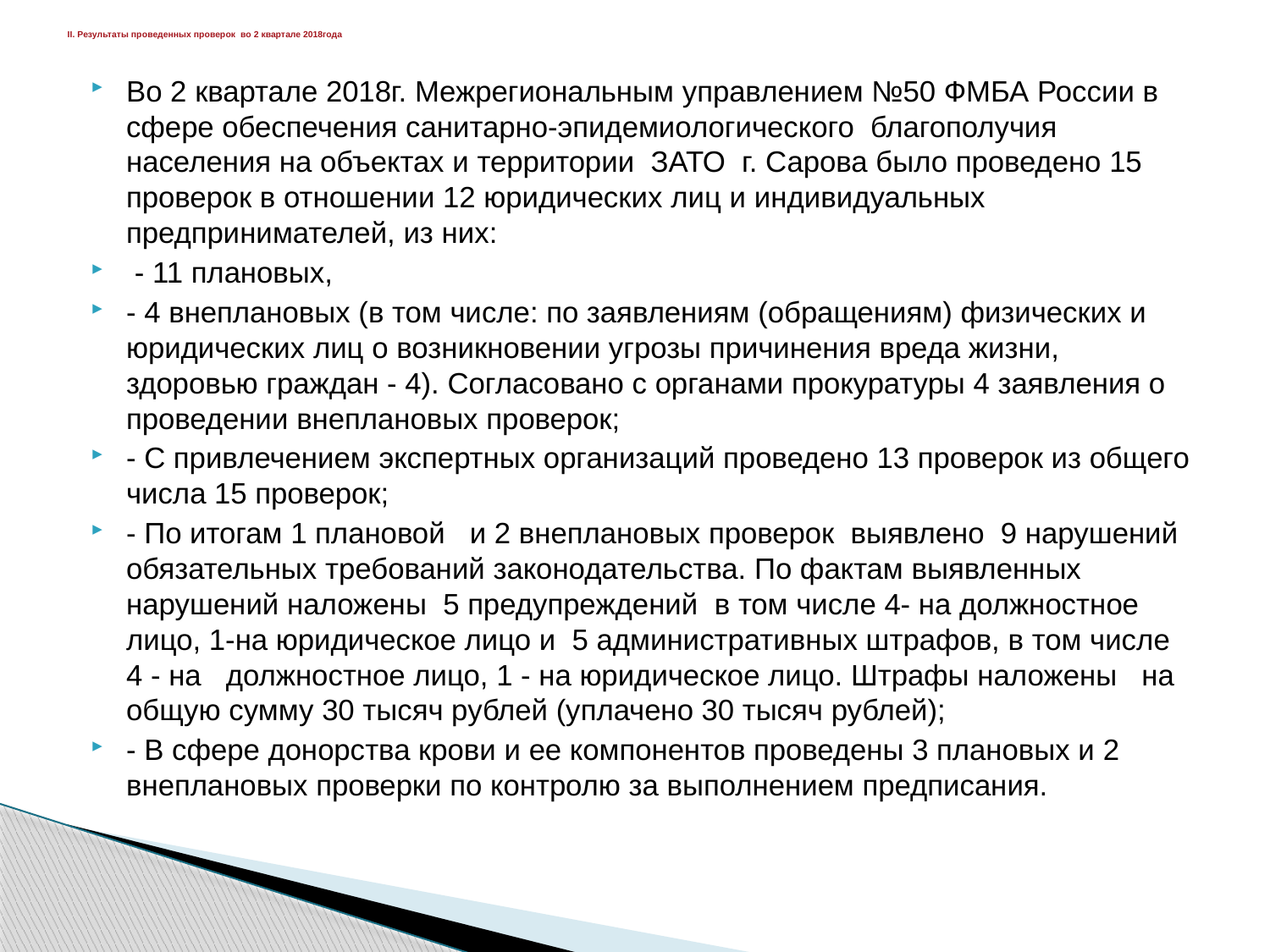

# II. Результаты проведенных проверок  во 2 квартале 2018года
Во 2 квартале 2018г. Межрегиональным управлением №50 ФМБА России в сфере обеспечения санитарно-эпидемиологического  благополучия населения на объектах и территории  ЗАТО  г. Сарова было проведено 15 проверок в отношении 12 юридических лиц и индивидуальных предпринимателей, из них:
 - 11 плановых,
- 4 внеплановых (в том числе: по заявлениям (обращениям) физических и юридических лиц о возникновении угрозы причинения вреда жизни, здоровью граждан - 4). Согласовано с органами прокуратуры 4 заявления о проведении внеплановых проверок;
- С привлечением экспертных организаций проведено 13 проверок из общего числа 15 проверок;
- По итогам 1 плановой   и 2 внеплановых проверок  выявлено  9 нарушений обязательных требований законодательства. По фактам выявленных нарушений наложены  5 предупреждений  в том числе 4- на должностное лицо, 1-на юридическое лицо и  5 административных штрафов, в том числе 4 - на   должностное лицо, 1 - на юридическое лицо. Штрафы наложены   на общую сумму 30 тысяч рублей (уплачено 30 тысяч рублей);
- В сфере донорства крови и ее компонентов проведены 3 плановых и 2 внеплановых проверки по контролю за выполнением предписания.